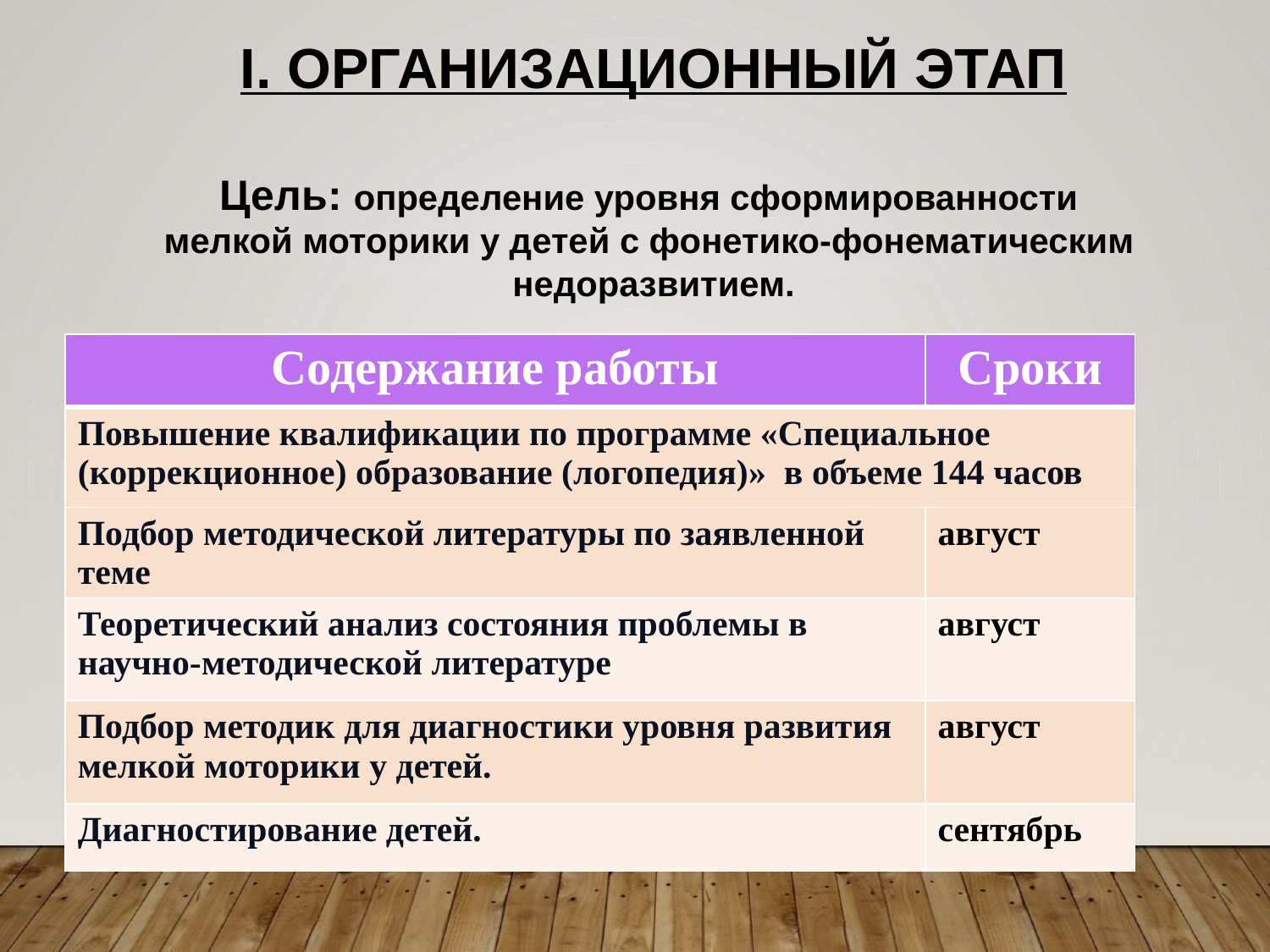

I. ОРГАНИЗАЦИОННЫЙ ЭТАП

Цель: определение уровня сформированности
мелкой моторики у детей с фонетико-фонематическим
недоразвитием.

| Содержание работы | Сроки |
| --- | --- |
| Повышение квалификации по программе «Специальное (коррекционное) образование (логопедия)» в объеме 144 часов |  |
| Подбор методической литературы по заявленной теме | август |
| Теоретический анализ состояния проблемы в научно-методической литературе | август |
| Подбор методик для диагностики уровня развития мелкой моторики у детей. | август |
| Диагностирование детей. | сентябрь |